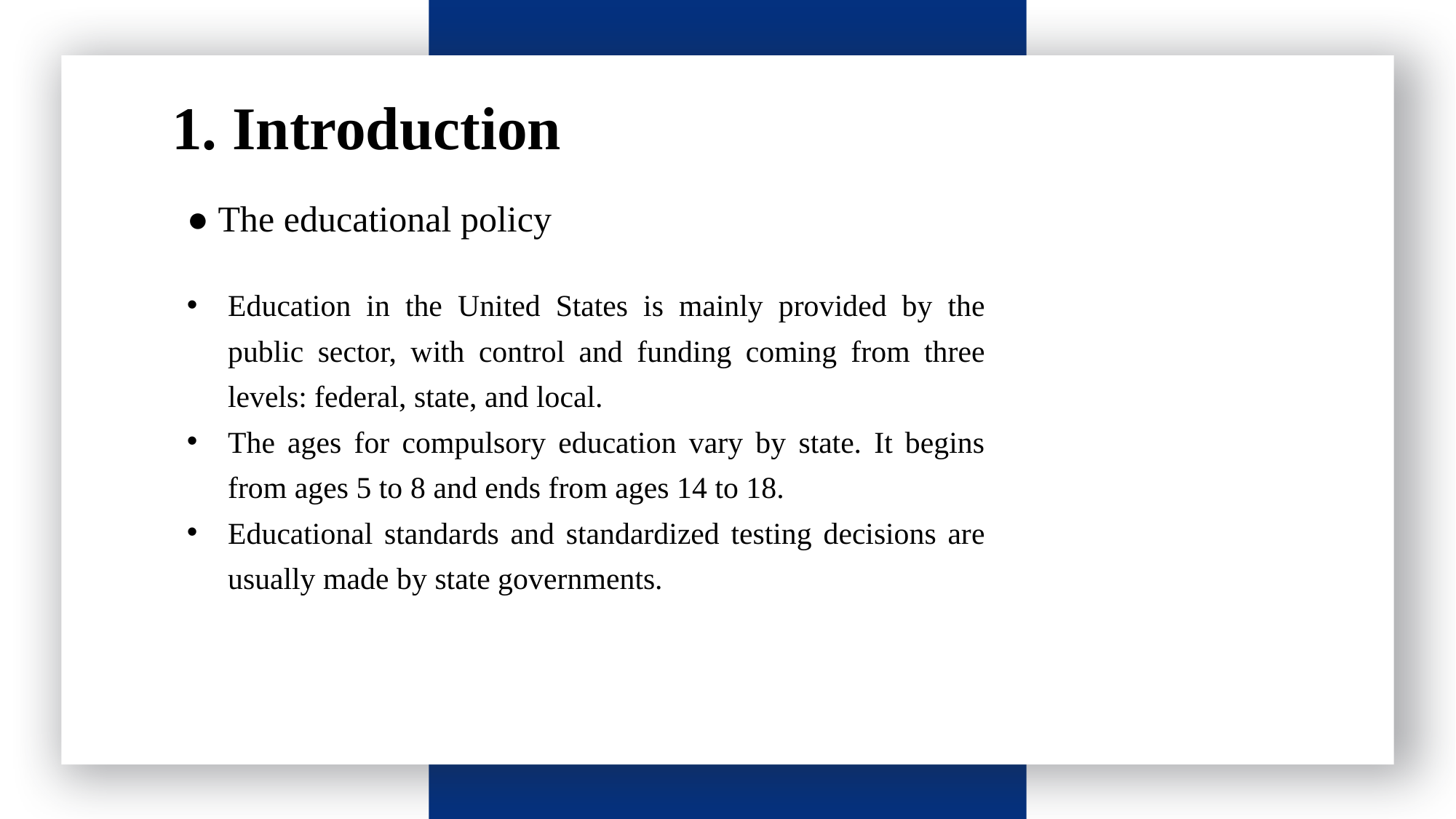

1. Introduction

● The educational policy
Education in the United States is mainly provided by the public sector, with control and funding coming from three levels: federal, state, and local.
The ages for compulsory education vary by state. It begins from ages 5 to 8 and ends from ages 14 to 18.
Educational standards and standardized testing decisions are usually made by state governments.